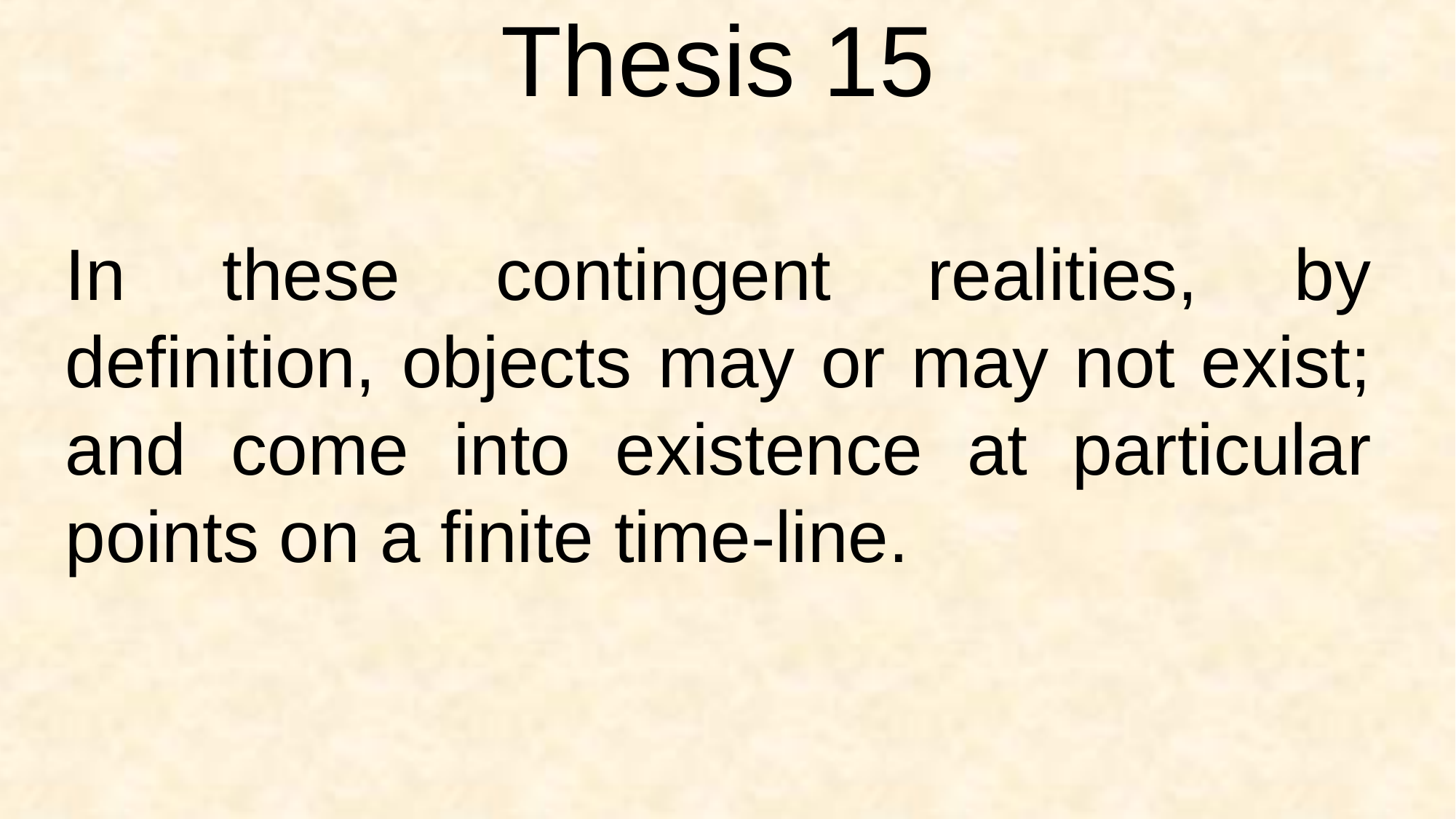

Thesis 15

In these contingent realities, by definition, objects may or may not exist; and come into existence at particular points on a finite time-line.